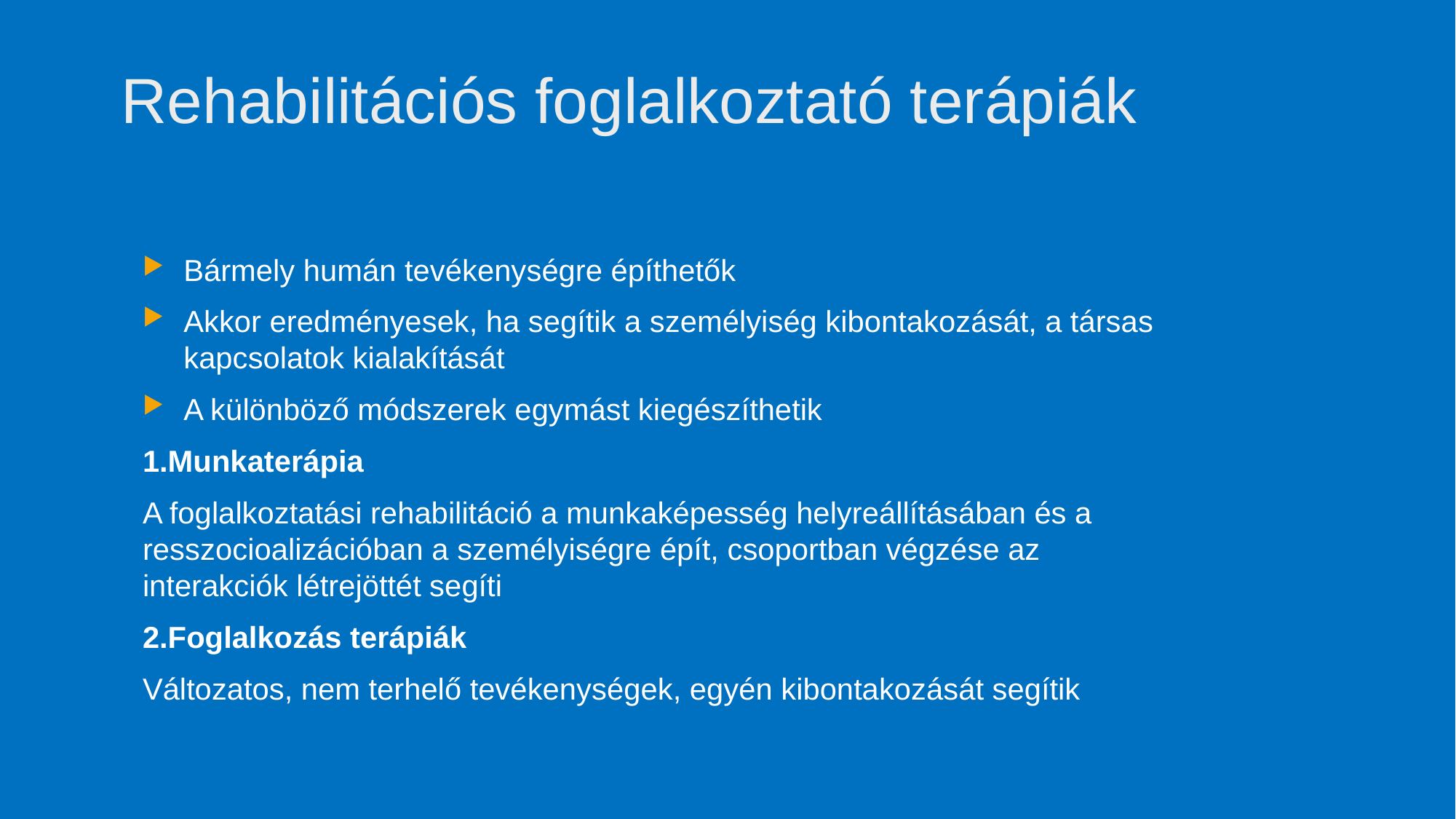

# Rehabilitációs foglalkoztató terápiák
Bármely humán tevékenységre építhetők
Akkor eredményesek, ha segítik a személyiség kibontakozását, a társas kapcsolatok kialakítását
A különböző módszerek egymást kiegészíthetik
1.Munkaterápia
A foglalkoztatási rehabilitáció a munkaképesség helyreállításában és a resszocioalizációban a személyiségre épít, csoportban végzése az interakciók létrejöttét segíti
2.Foglalkozás terápiák
Változatos, nem terhelő tevékenységek, egyén kibontakozását segítik